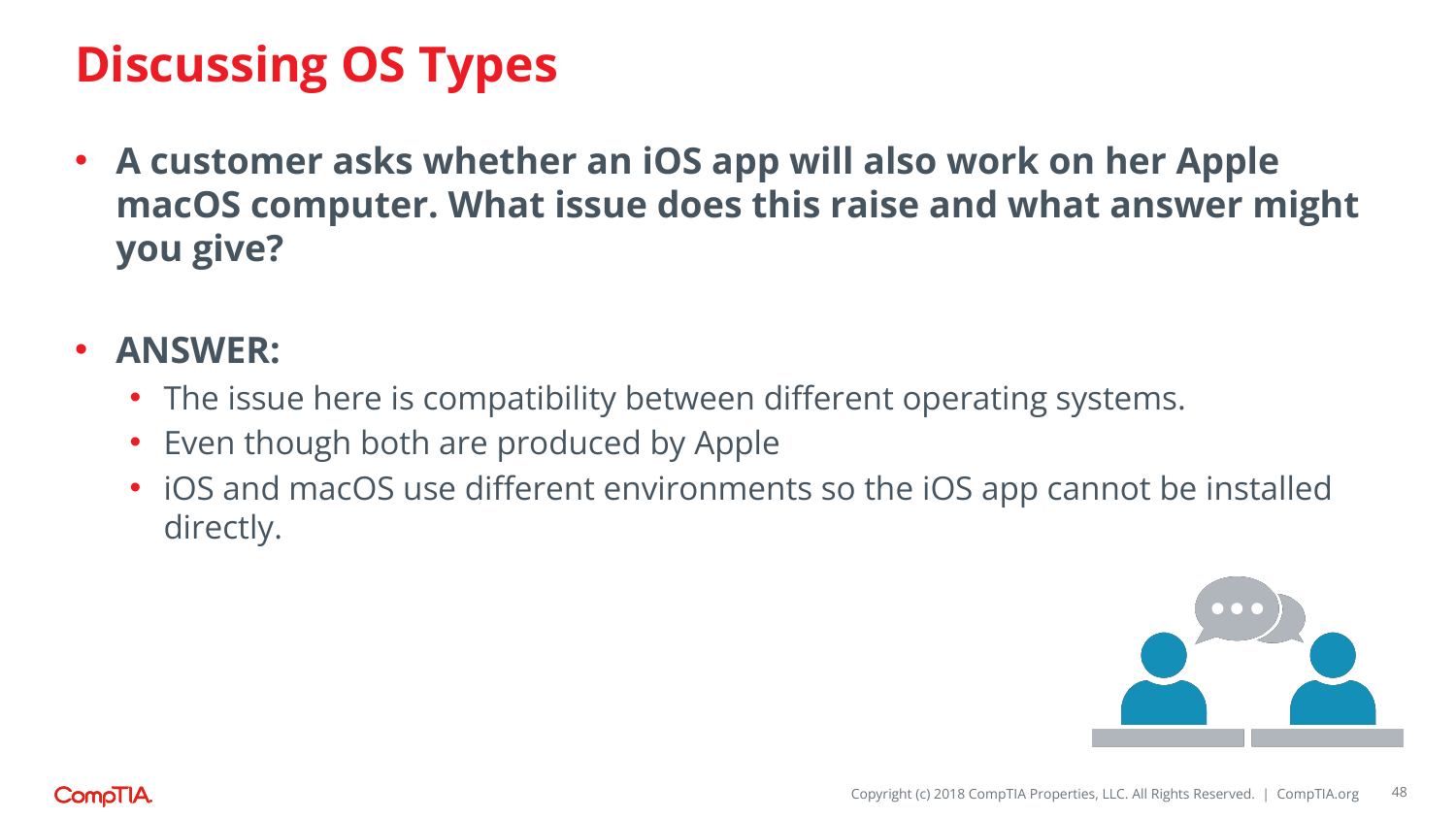

# Discussing OS Types
A customer asks whether an iOS app will also work on her Apple macOS computer. What issue does this raise and what answer might you give?

ANSWER:​
The issue here is compatibility between different operating systems.
Even though both are produced by Apple
iOS and macOS use different environments so the iOS app cannot be installed directly.
48